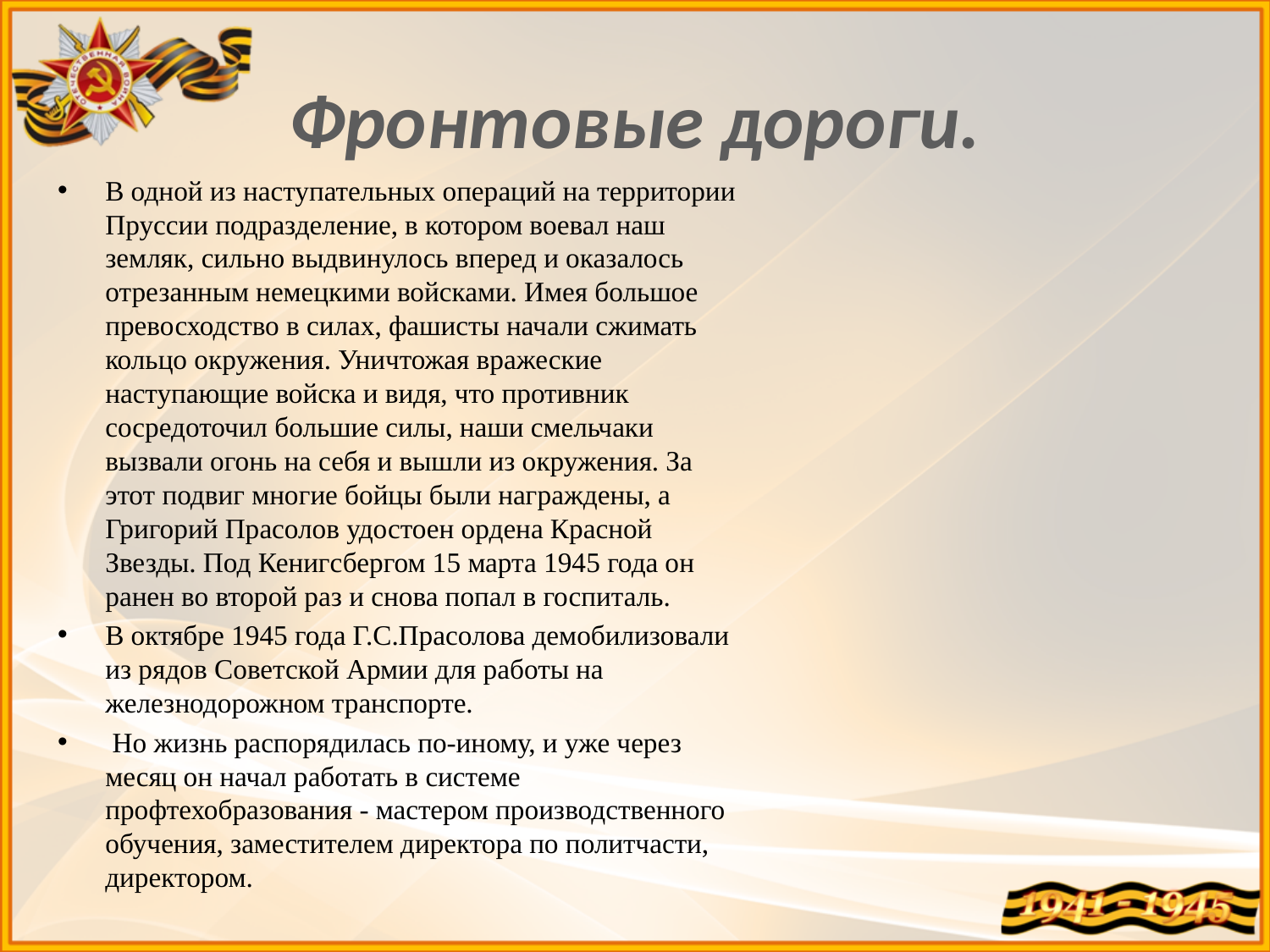

# Фронтовые дороги.
В одной из наступательных операций на территории Пруссии подразделение, в котором воевал наш земляк, сильно выдвинулось вперед и оказалось отрезанным немецкими войсками. Имея большое превосходство в силах, фашисты начали сжимать кольцо окружения. Уничтожая вражеские наступающие войска и видя, что противник сосредоточил большие силы, наши смельчаки вызвали огонь на себя и вышли из окружения. За этот подвиг многие бойцы были награждены, а Григорий Прасолов удостоен ордена Красной Звезды. Под Кенигсбергом 15 марта 1945 года он ранен во второй раз и снова попал в госпиталь.
В октябре 1945 года Г.С.Прасолова демобилизовали из рядов Советской Армии для работы на железнодорожном транспорте.
 Но жизнь распорядилась по-иному, и уже через месяц он начал работать в системе профтехобразования - мастером производственного обучения, заместителем директора по политчасти, директором.